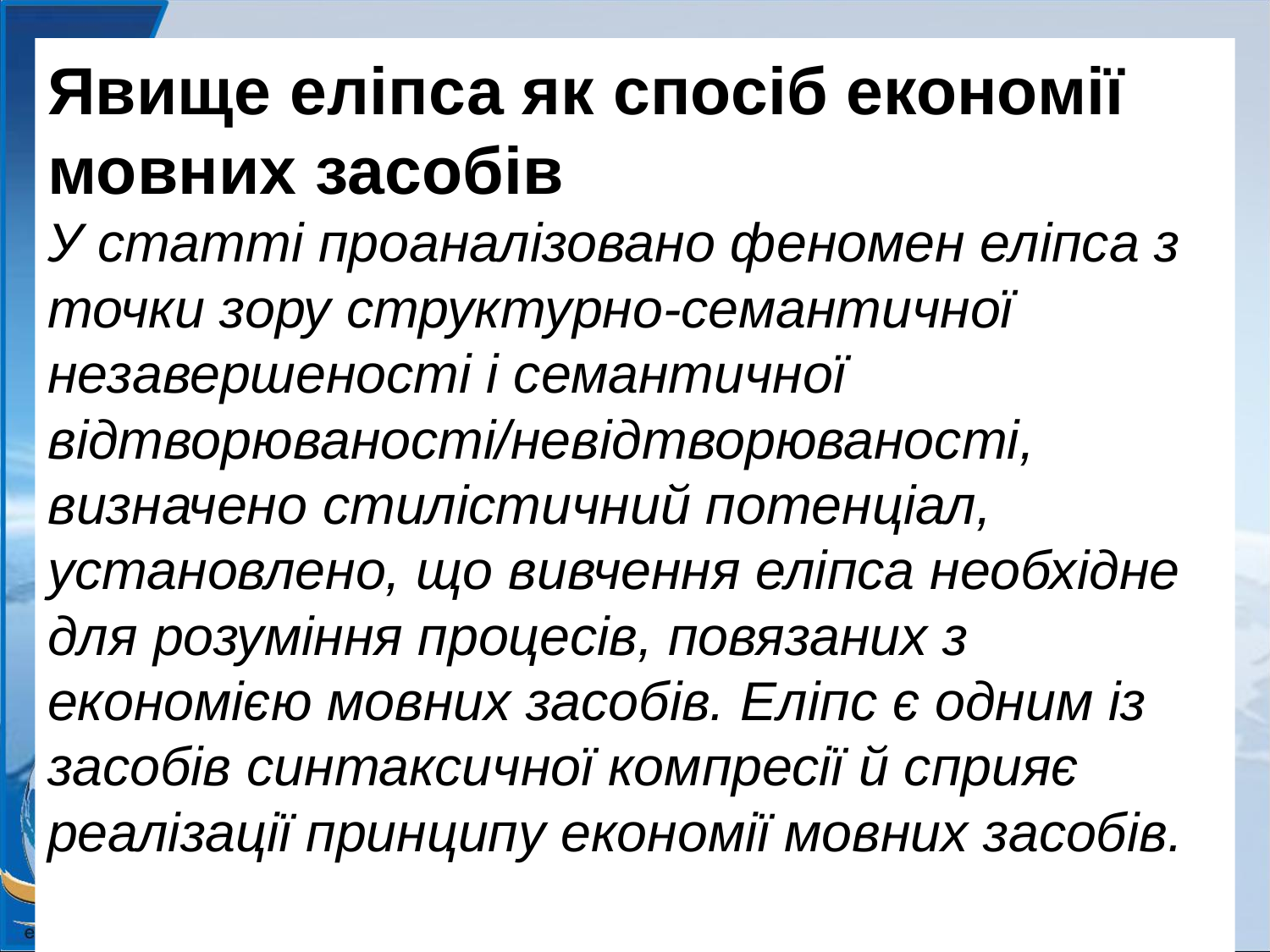

# Явище еліпса як спосіб економії мовних засобів  У статті проаналізовано феномен еліпса з точки зору структурно-семантичної незавершеності і семантичної відтворюваності/невідтворюваності, визначено стилістичний потенціал, установлено, що вивчення еліпса необхідне для розуміння процесів, повязаних з економією мовних засобів. Еліпс є одним із засобів синтаксичної компресії й сприяє реалізації принципу економії мовних засобів.